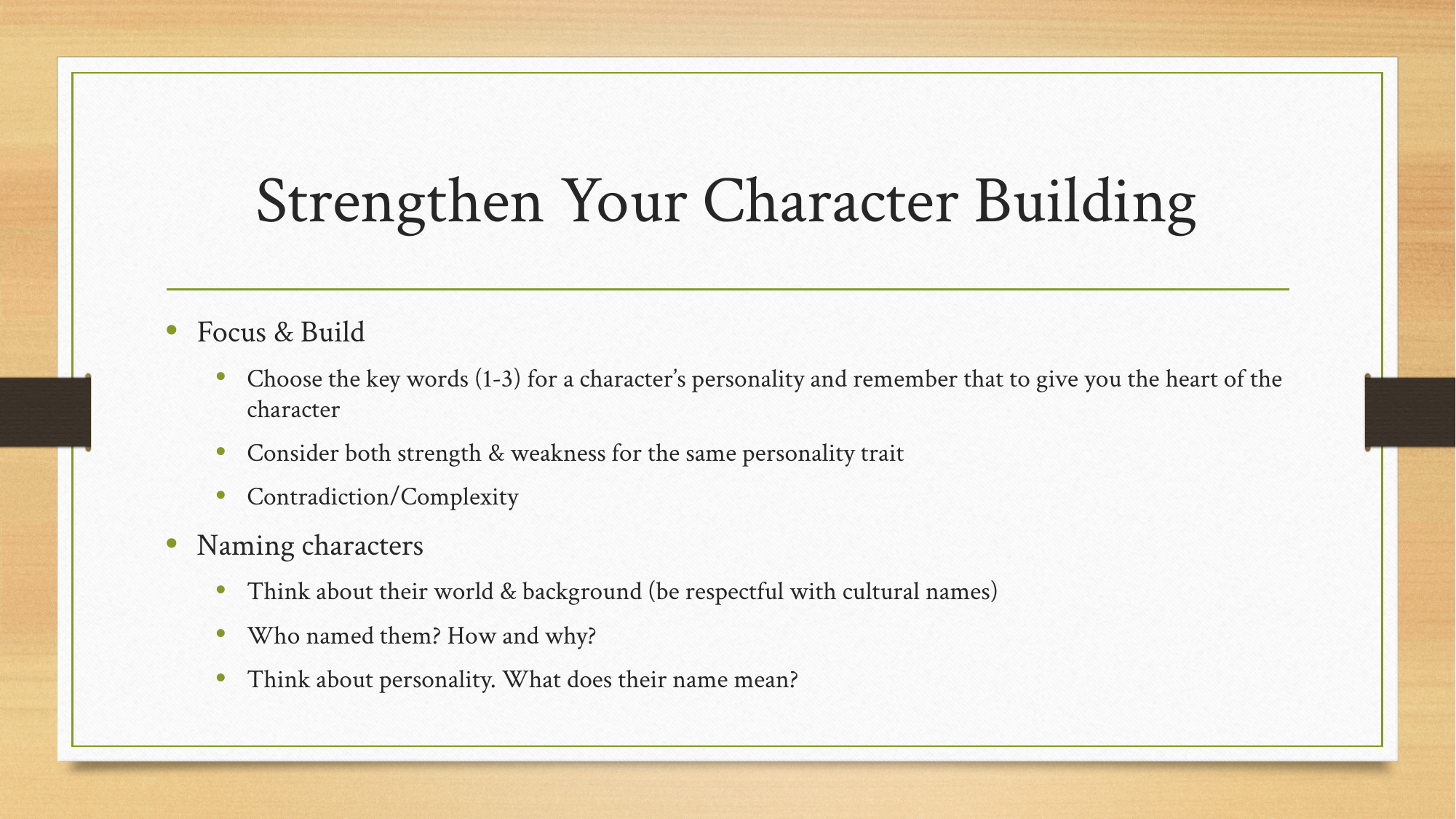

# Strengthen Your Character Building
Focus & Build
Choose the key words (1-3) for a character’s personality and remember that to give you the heart of the character
Consider both strength & weakness for the same personality trait
Contradiction/Complexity
Naming characters
Think about their world & background (be respectful with cultural names)
Who named them? How and why?
Think about personality. What does their name mean?